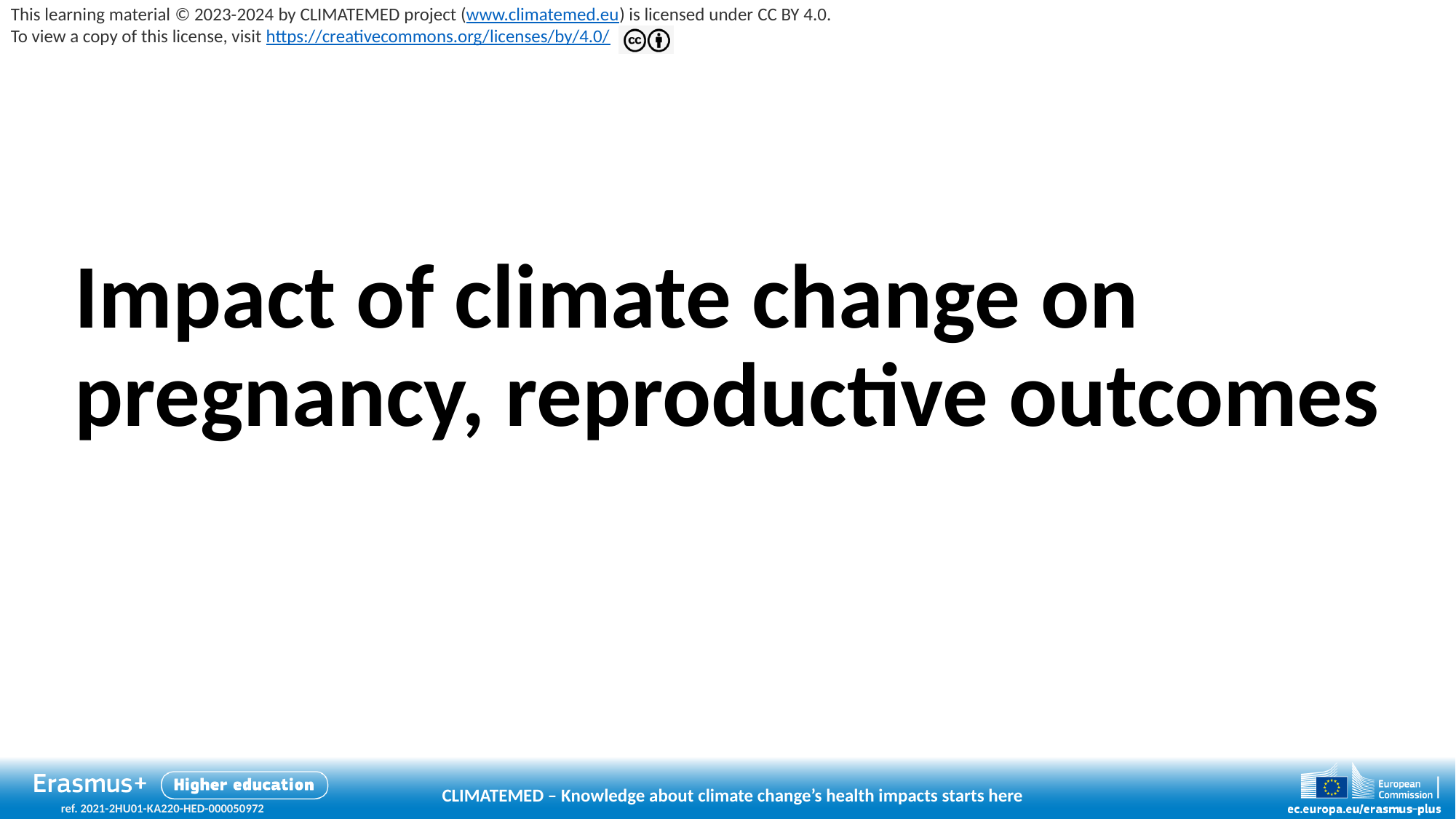

# Impact of climate change on pregnancy, reproductive outcomes